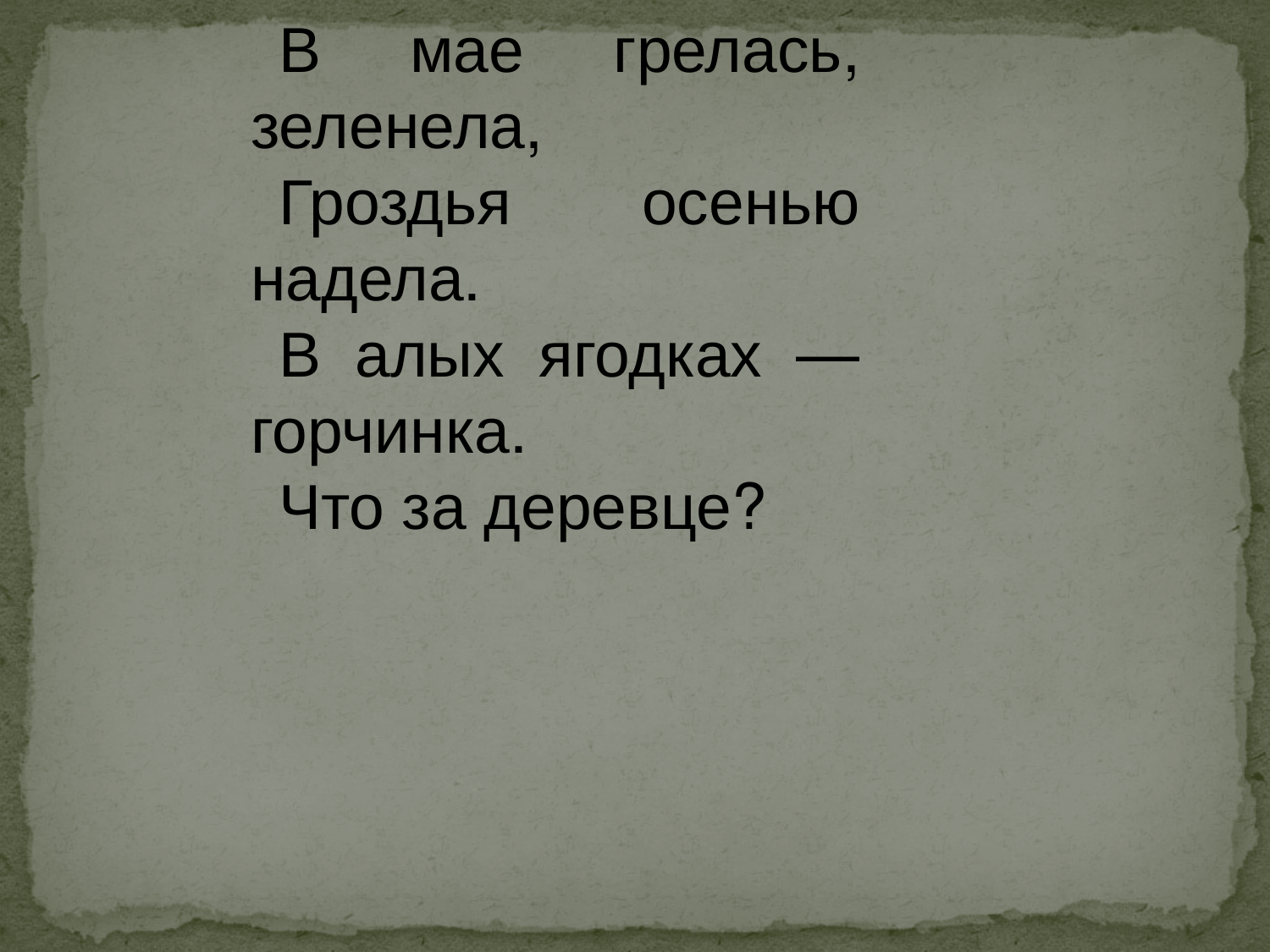

В мае грелась, зеленела,
Гроздья осенью надела.
В алых ягодках — горчинка.
Что за деревце?